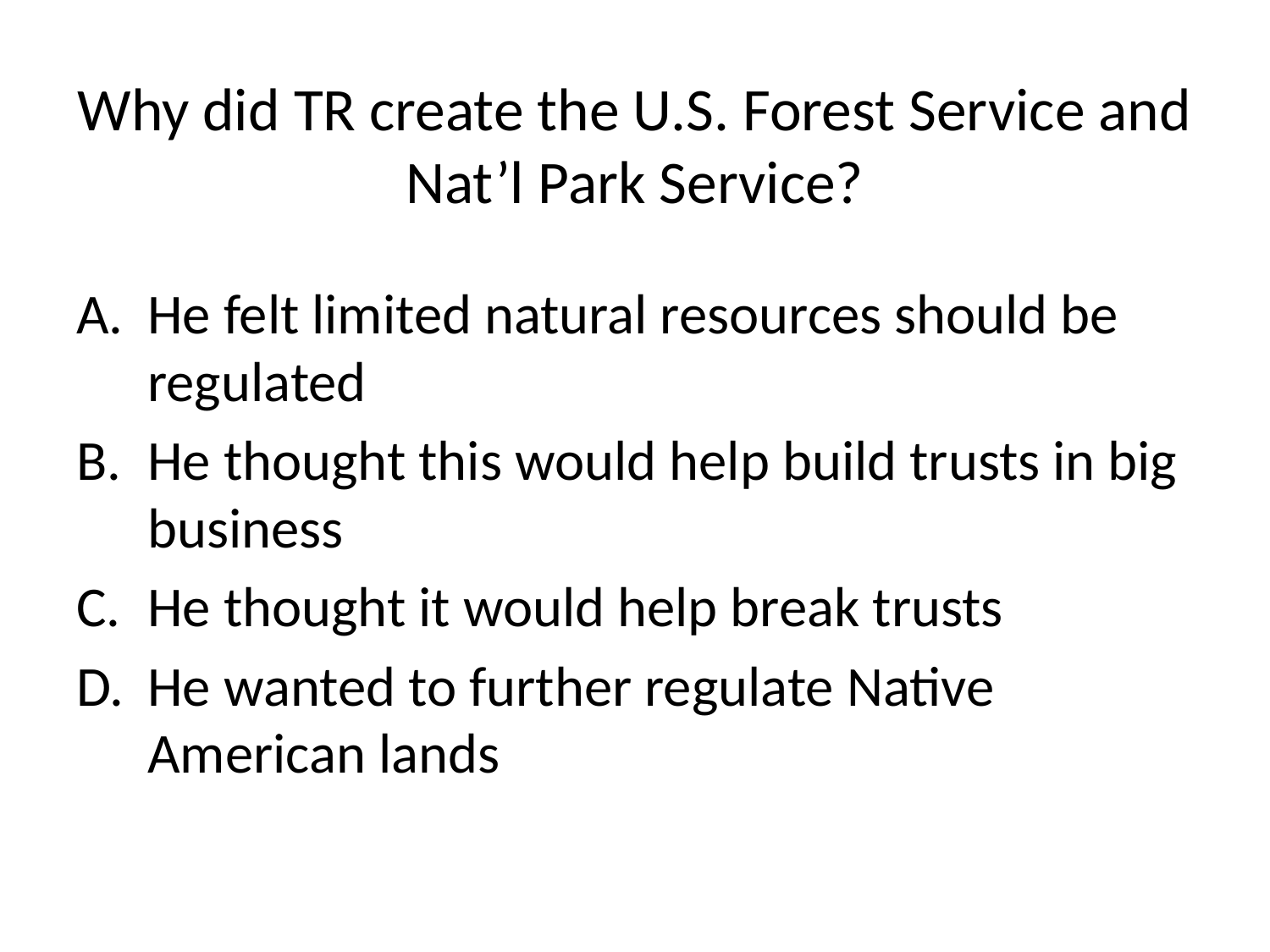

# Why did TR create the U.S. Forest Service and Nat’l Park Service?
He felt limited natural resources should be regulated
He thought this would help build trusts in big business
He thought it would help break trusts
He wanted to further regulate Native American lands